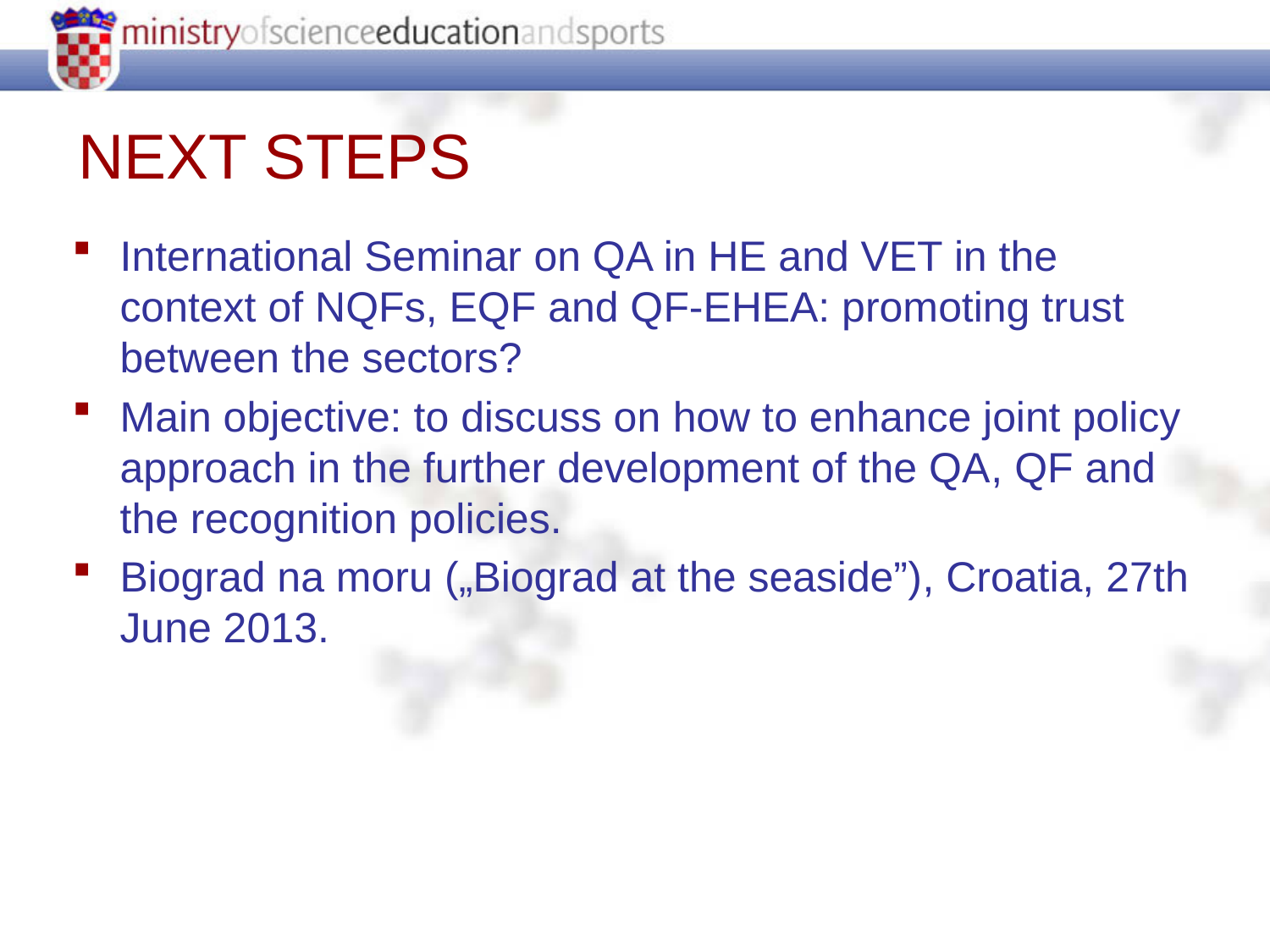

# NEXT STEPS
International Seminar on QA in HE and VET in the context of NQFs, EQF and QF-EHEA: promoting trust between the sectors?
Main objective: to discuss on how to enhance joint policy approach in the further development of the QA, QF and the recognition policies.
Biograd na moru („Biograd at the seaside”), Croatia, 27th  June 2013.